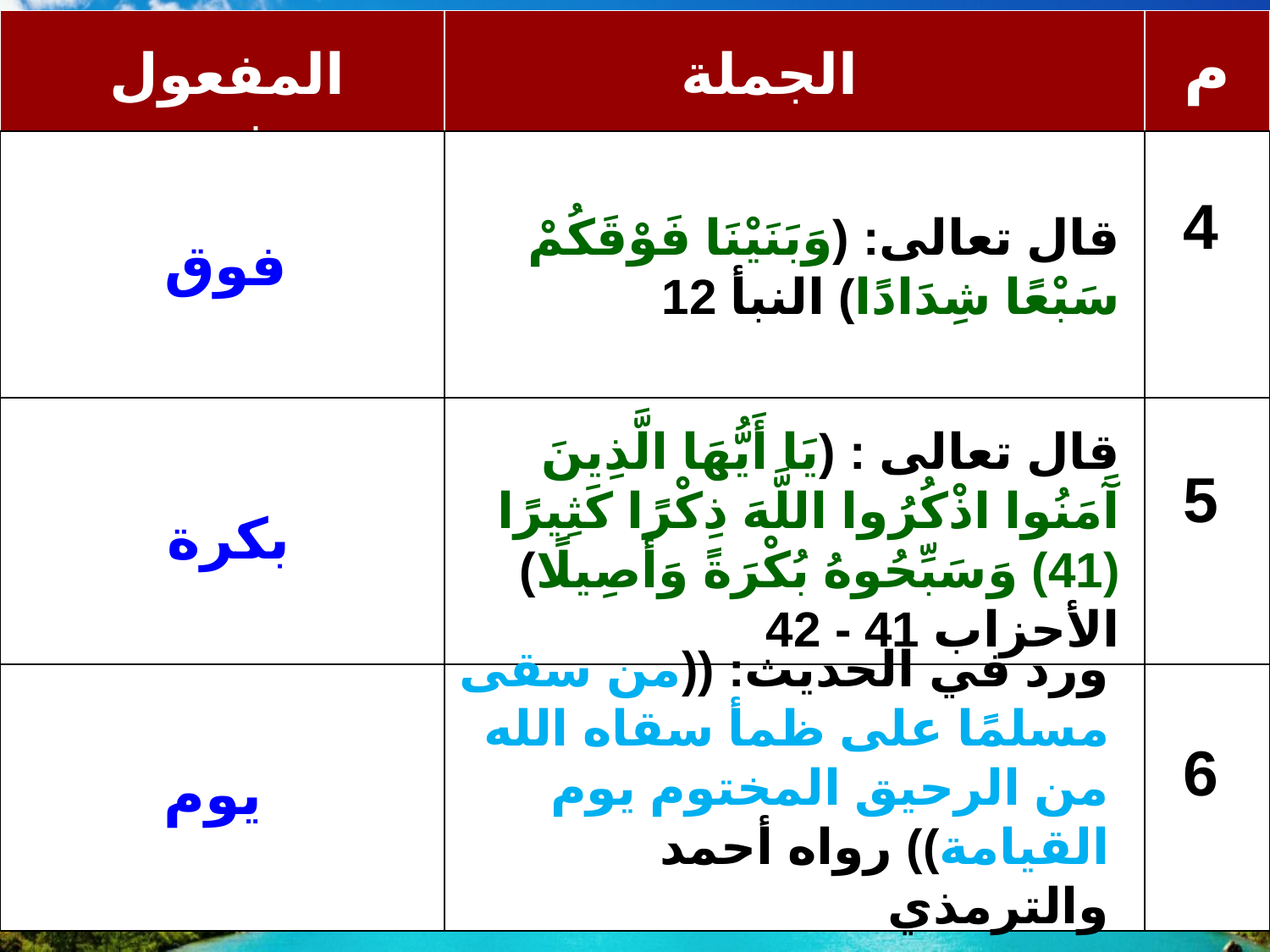

|  |  |  |
| --- | --- | --- |
|  |  |  |
|  |  |  |
|  |  |  |
م
المفعول فيه
الجملة
4
قال تعالى: (وَبَنَيْنَا فَوْقَكُمْ سَبْعًا شِدَادًا) النبأ 12
فوق
قال تعالى : (يَا أَيُّهَا الَّذِينَ آَمَنُوا اذْكُرُوا اللَّهَ ذِكْرًا كَثِيرًا (41) وَسَبِّحُوهُ بُكْرَةً وَأَصِيلًا) الأحزاب 41 - 42
5
بكرة
ورد في الحديث: ((من سقى مسلمًا على ظمأ سقاه الله من الرحيق المختوم يوم القيامة)) رواه أحمد والترمذي
6
يوم